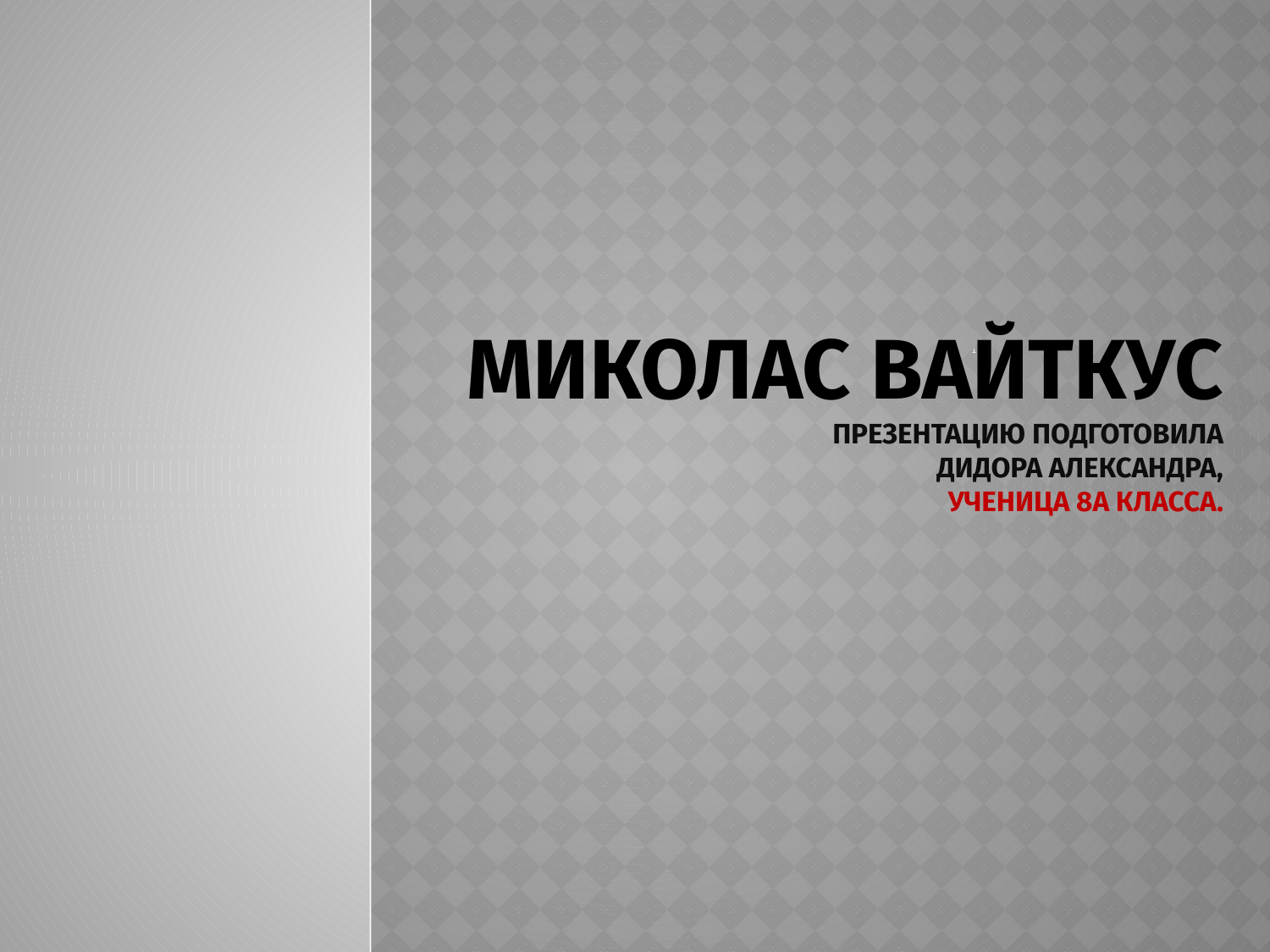

# Миколас Вайткус Презентацию подготовила Дидора Александра, Ученица 8А класса.
т